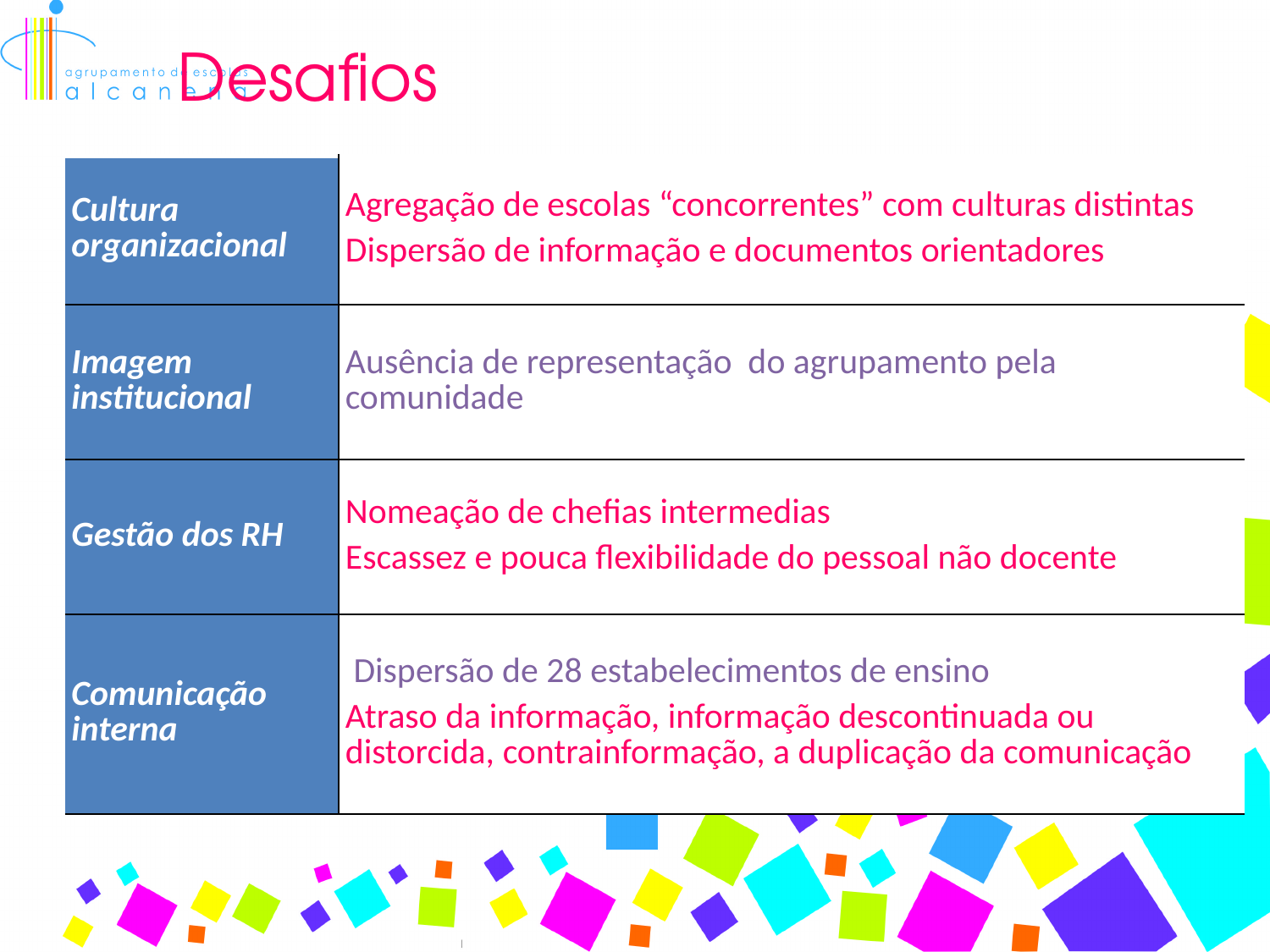

# Desafios
| Cultura organizacional | Agregação de escolas “concorrentes” com culturas distintas Dispersão de informação e documentos orientadores |
| --- | --- |
| Imagem institucional | Ausência de representação do agrupamento pela comunidade |
| Gestão dos RH | Nomeação de chefias intermedias Escassez e pouca flexibilidade do pessoal não docente |
| Comunicação interna | Dispersão de 28 estabelecimentos de ensino Atraso da informação, informação descontinuada ou distorcida, contrainformação, a duplicação da comunicação |